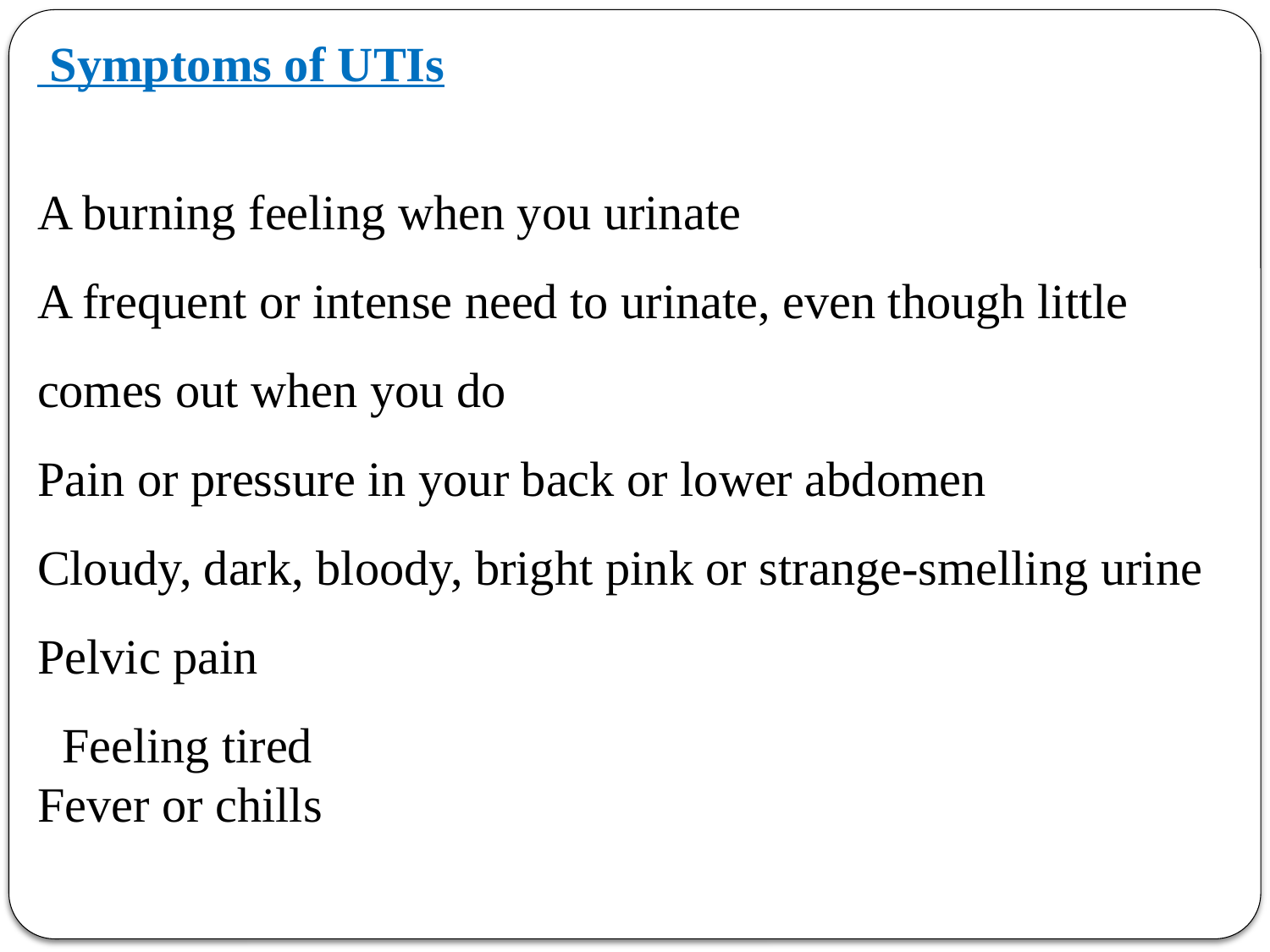

Symptoms of UTIs

A burning feeling when you urinate
A frequent or intense need to urinate, even though little comes out when you do
Pain or pressure in your back or lower abdomen
Cloudy, dark, bloody, bright pink or strange-smelling urine
Pelvic pain
Feeling tired
Fever or chills